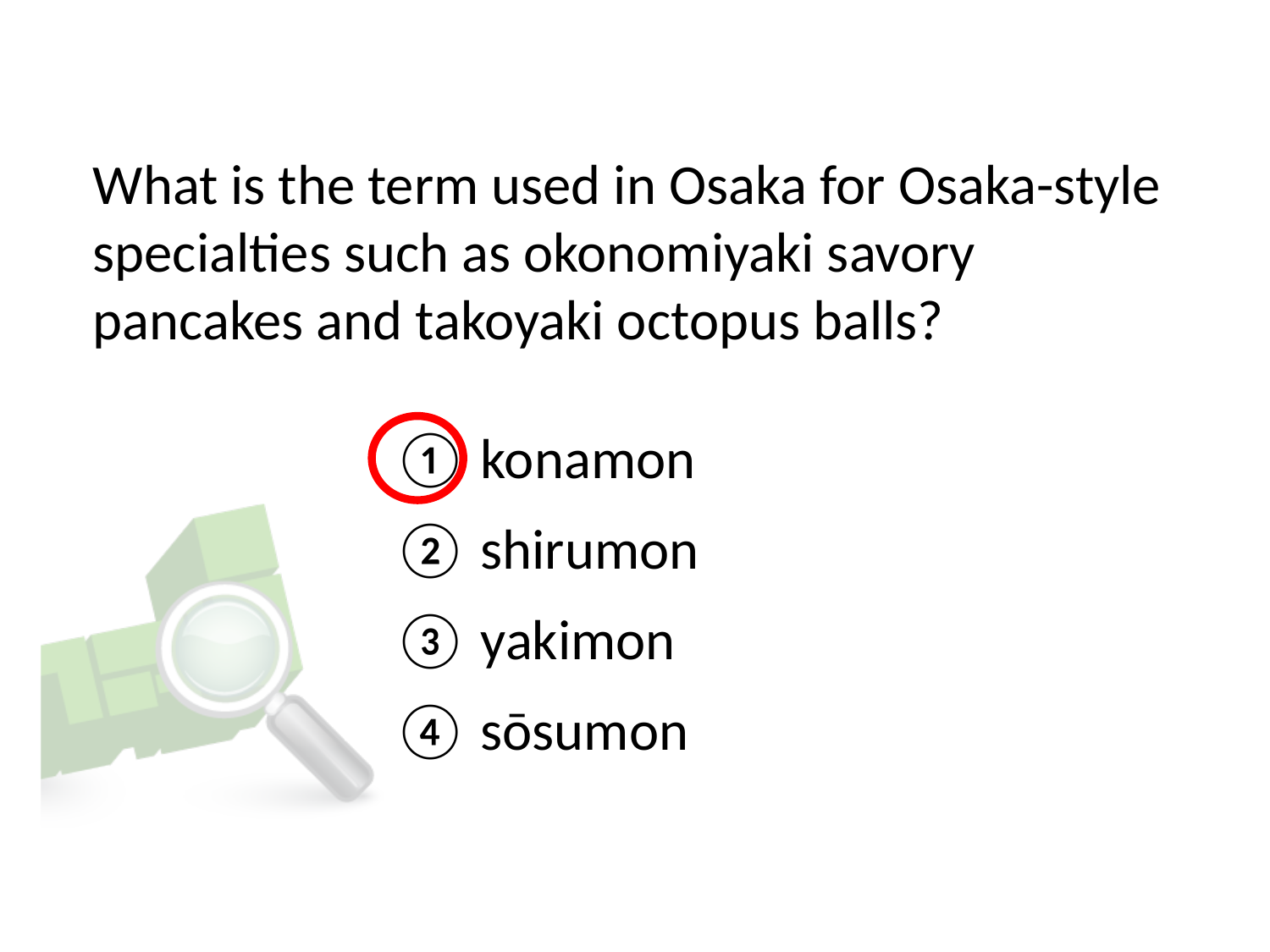

# What is the term used in Osaka for Osaka-style specialties such as okonomiyaki savory pancakes and takoyaki octopus balls?

① konamon
② shirumon
③ yakimon
④ sōsumon